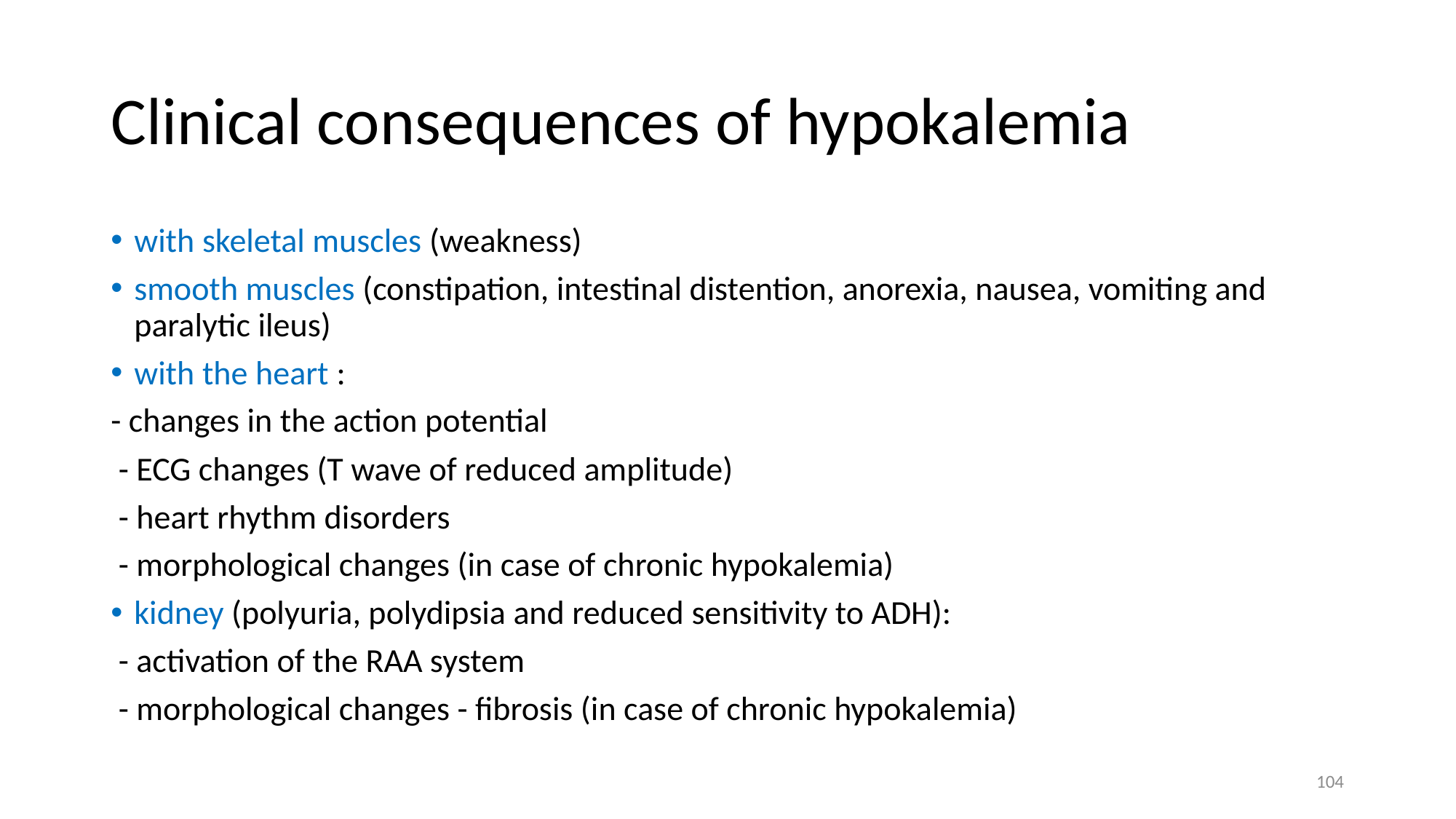

# Clinical consequences of hypokalemia
with skeletal muscles (weakness)
smooth muscles (constipation, intestinal distention, anorexia, nausea, vomiting and paralytic ileus)
with the heart :
- changes in the action potential
 - ECG changes (T wave of reduced amplitude)
 - heart rhythm disorders
 - morphological changes (in case of chronic hypokalemia)
kidney (polyuria, polydipsia and reduced sensitivity to ADH):
 - activation of the RAA system
 - morphological changes - fibrosis (in case of chronic hypokalemia)

104